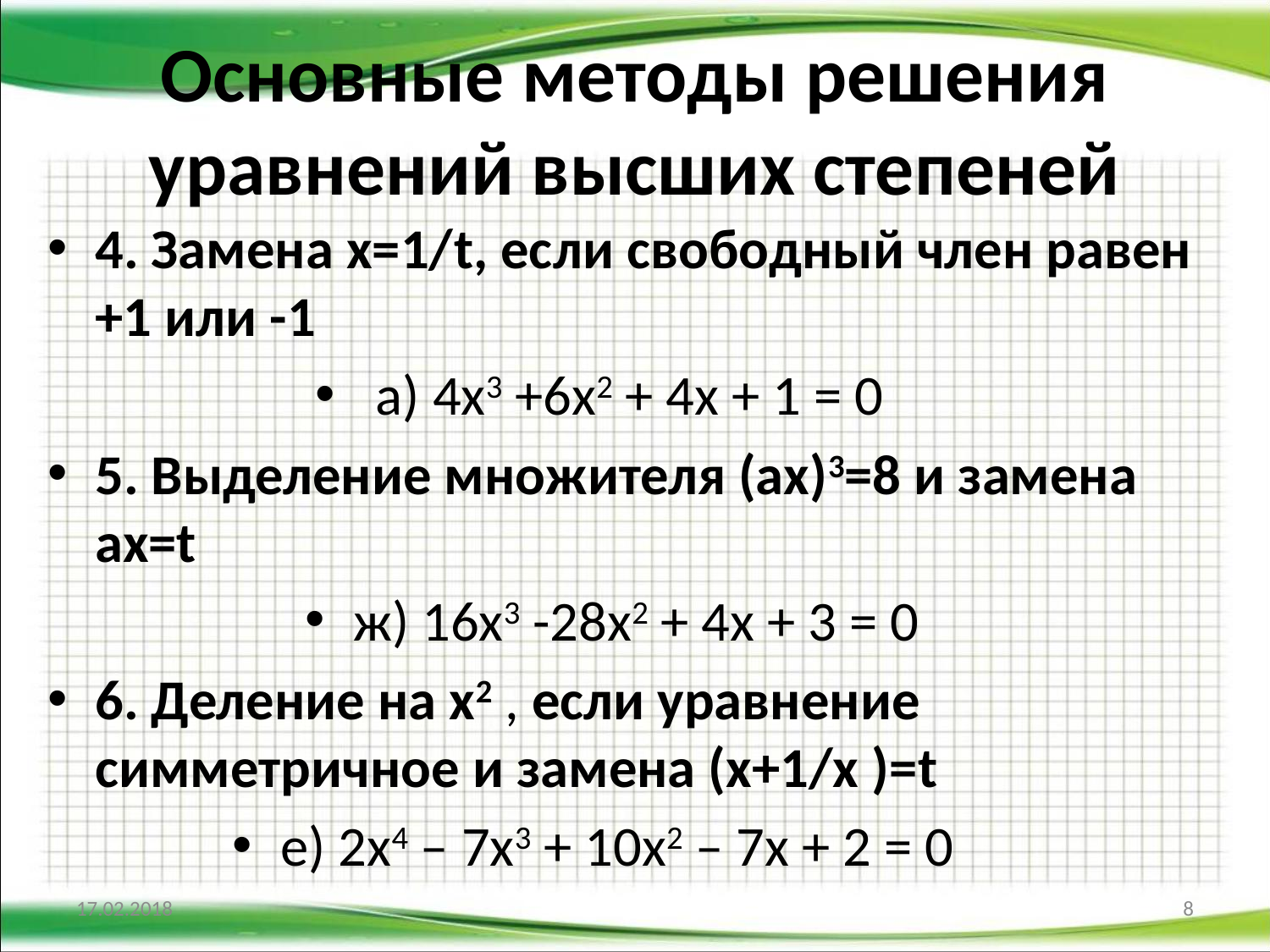

# Основные методы решения уравнений высших степеней
4. Замена х=1/t, если свободный член равен +1 или -1
 а) 4х3 +6х2 + 4х + 1 = 0
5. Выделение множителя (ах)3=8 и замена ах=t
ж) 16х3 -28х2 + 4х + 3 = 0
6. Деление на х2 , если уравнение симметричное и замена (х+1/х )=t
е) 2х4 – 7х3 + 10х2 – 7х + 2 = 0

17.02.2018
8